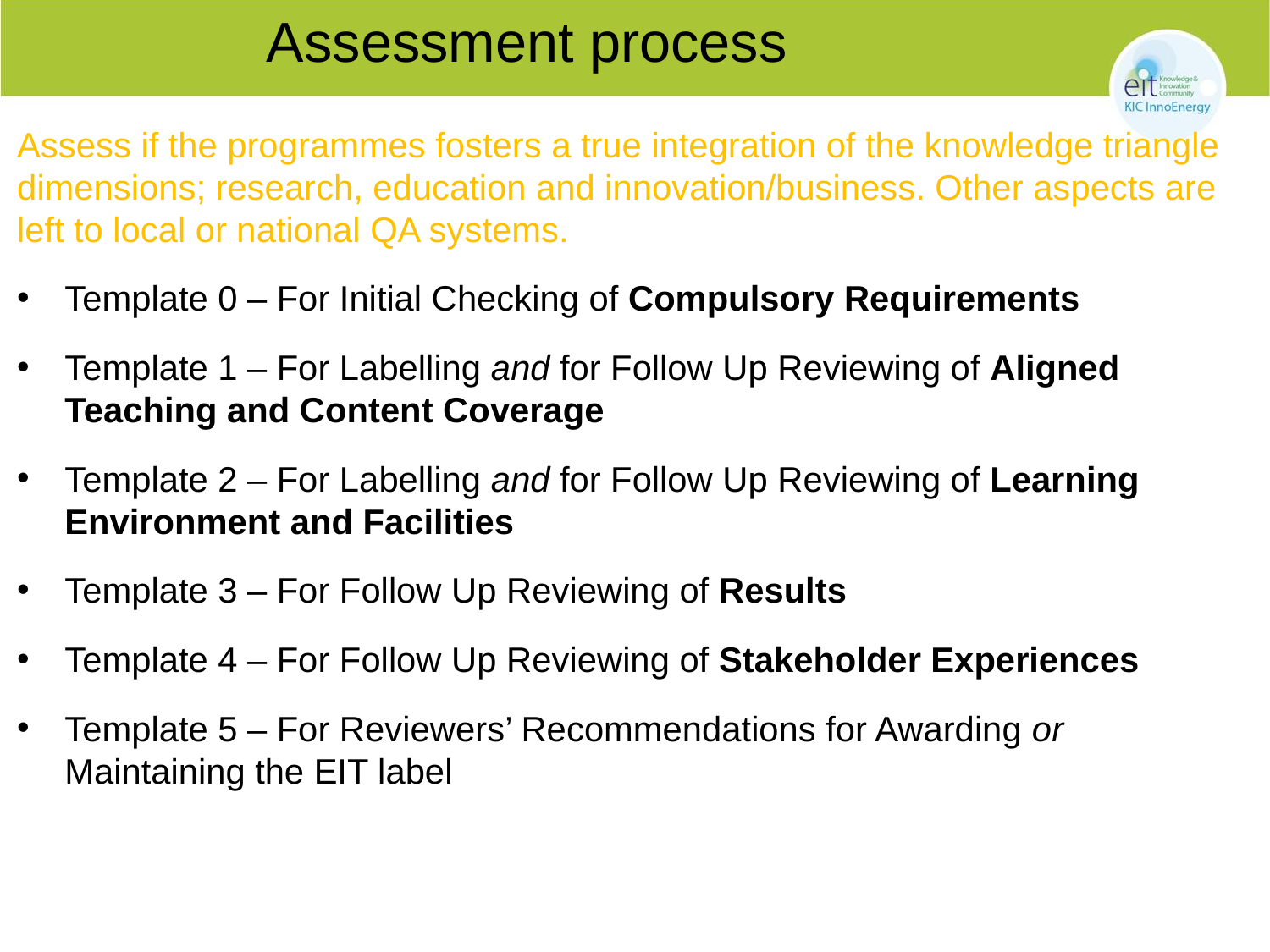

# Assessment process
Assess if the programmes fosters a true integration of the knowledge triangle  dimensions; research, education and innovation/business. Other aspects are left to local or national QA systems.

Template 0 – For Initial Checking of Compulsory Requirements

Template 1 – For Labelling and for Follow Up Reviewing of Aligned Teaching and Content Coverage

Template 2 – For Labelling and for Follow Up Reviewing of Learning Environment and Facilities

Template 3 – For Follow Up Reviewing of Results

Template 4 – For Follow Up Reviewing of Stakeholder Experiences

Template 5 – For Reviewers’ Recommendations for Awarding or Maintaining the EIT label